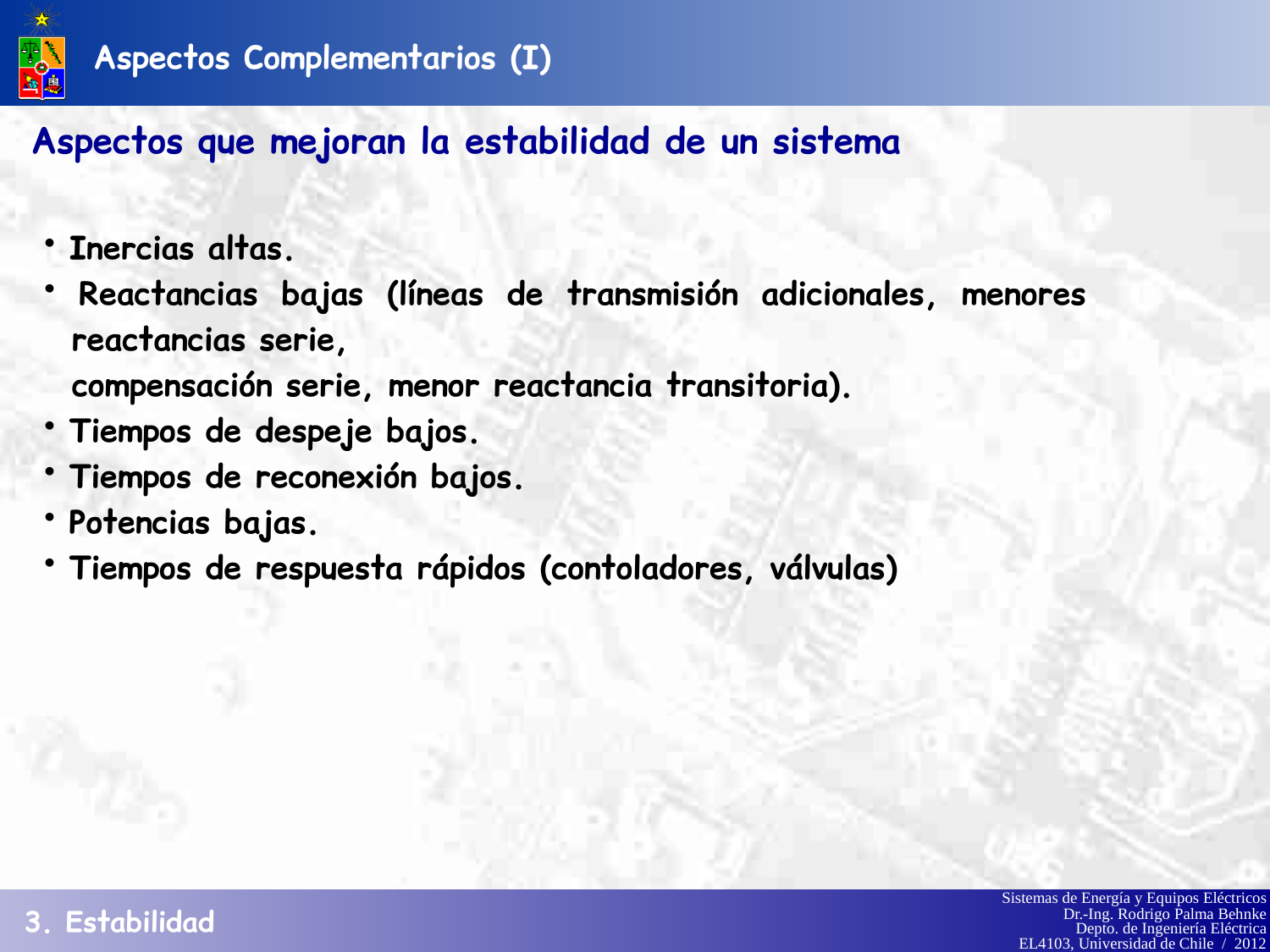

Aspectos Complementarios (I)
Aspectos que mejoran la estabilidad de un sistema

 Inercias altas.
 Reactancias bajas (líneas de transmisión adicionales, menores
  reactancias serie,
  compensación serie, menor reactancia transitoria).
 Tiempos de despeje bajos.
 Tiempos de reconexión bajos.
 Potencias bajas.
 Tiempos de respuesta rápidos (contoladores, válvulas)
3. Estabilidad